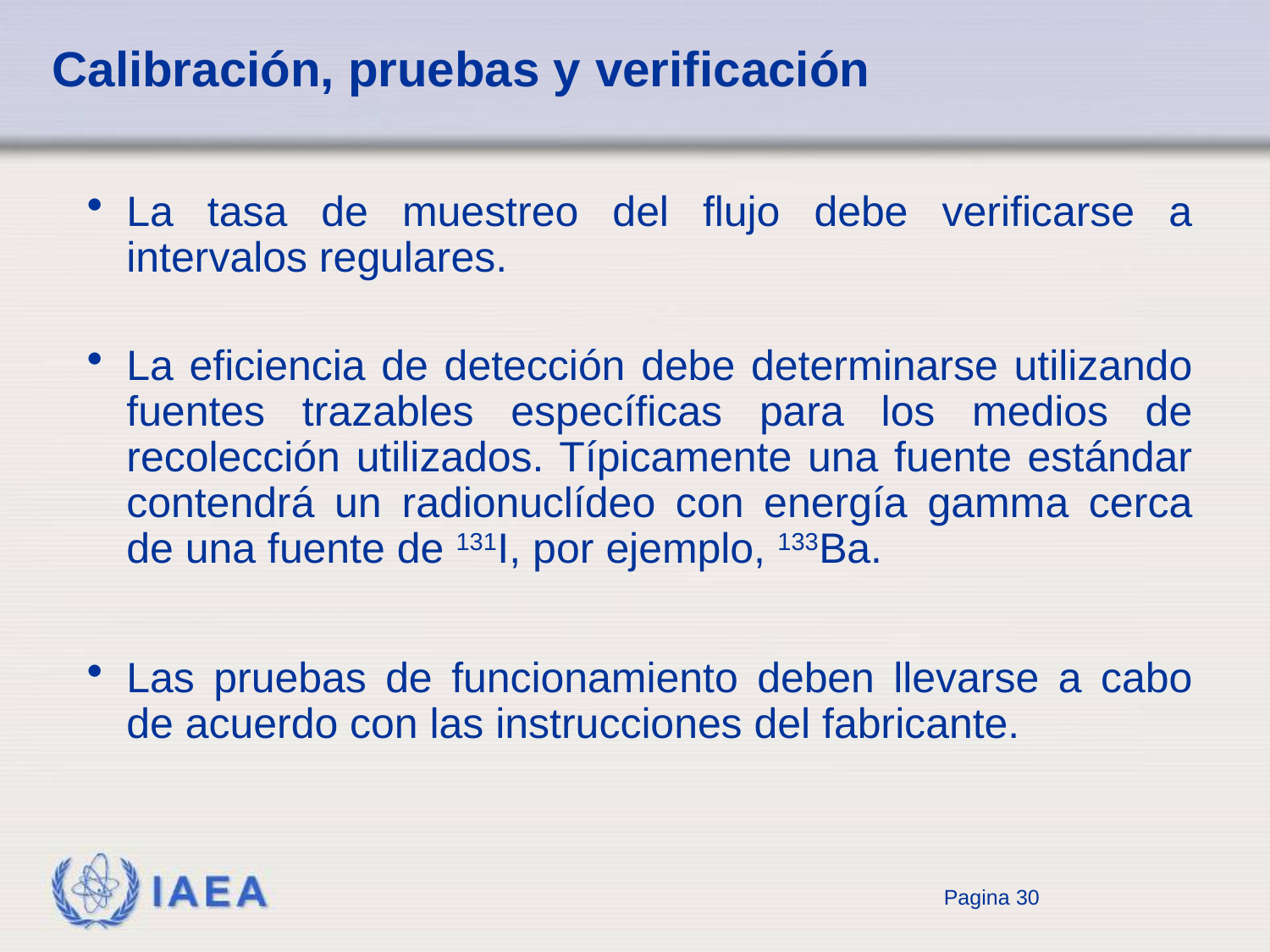

# Calibración, pruebas y verificación
La tasa de muestreo del flujo debe verificarse a intervalos regulares.

La eficiencia de detección debe determinarse utilizando fuentes trazables específicas para los medios de recolección utilizados. Típicamente una fuente estándar contendrá un radionuclídeo con energía gamma cerca de una fuente de 131I, por ejemplo, 133Ba.

Las pruebas de funcionamiento deben llevarse a cabo de acuerdo con las instrucciones del fabricante.